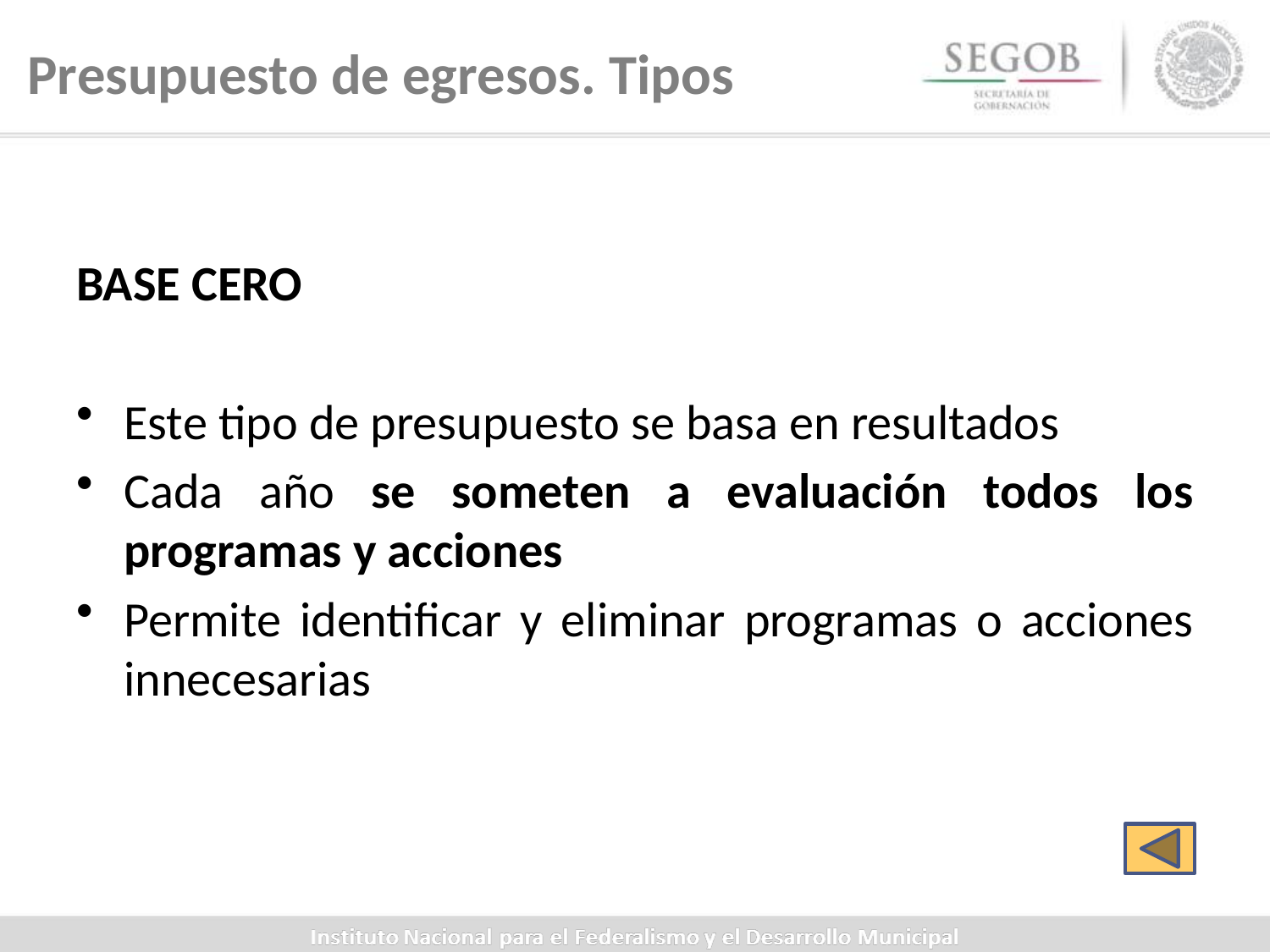

Presupuesto de egresos. Tipos
BASE CERO

Este tipo de presupuesto se basa en resultados
Cada año se someten a evaluación todos los programas y acciones
Permite identificar y eliminar programas o acciones innecesarias